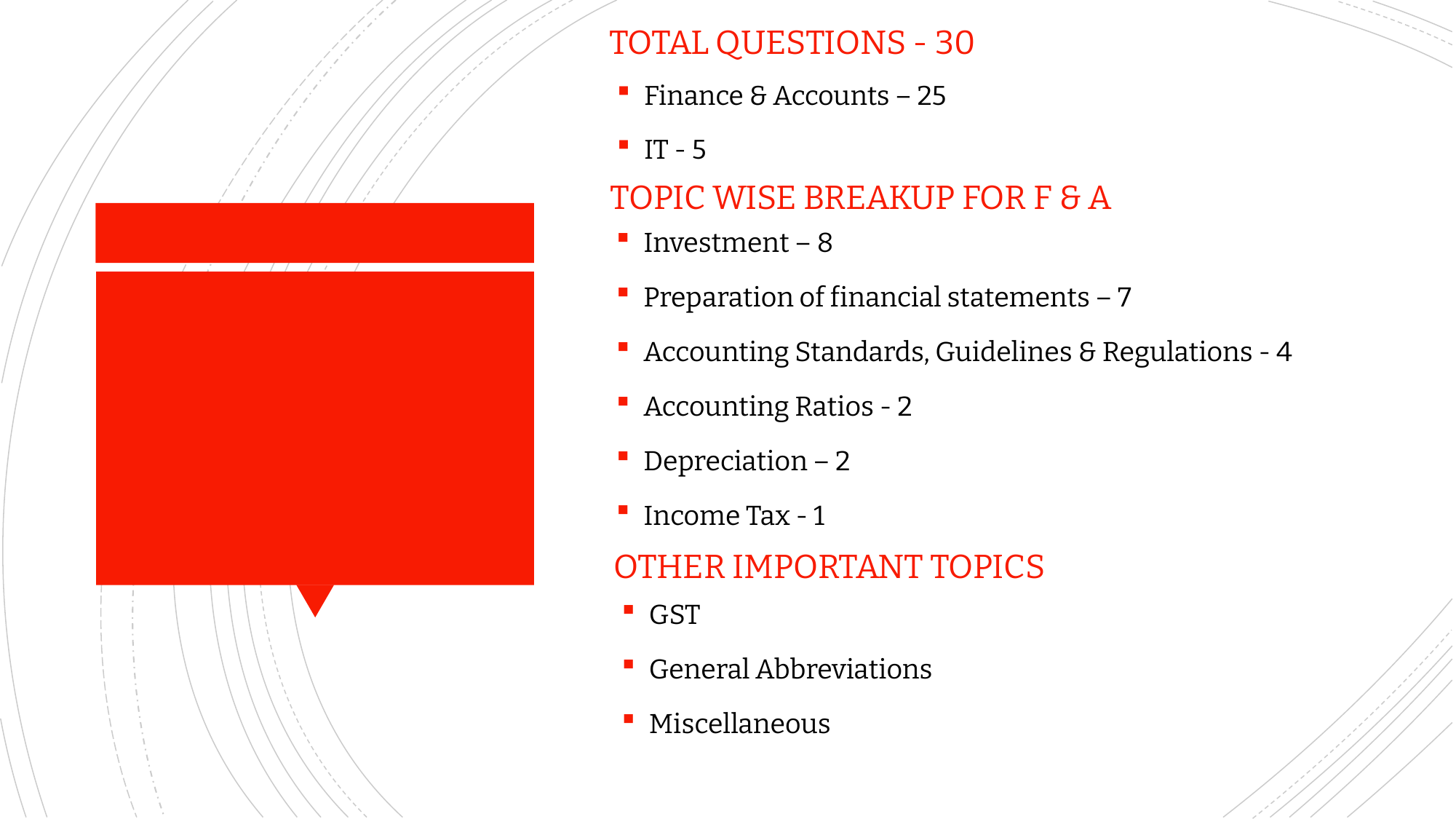

Total questions - 30
Finance & Accounts – 25
IT - 5
Topic wise breakup for f & a
Investment – 8
Preparation of financial statements – 7
Accounting Standards, Guidelines & Regulations - 4
Accounting Ratios - 2
Depreciation – 2
Income Tax - 1
Other important topics
GST
General Abbreviations
Miscellaneous